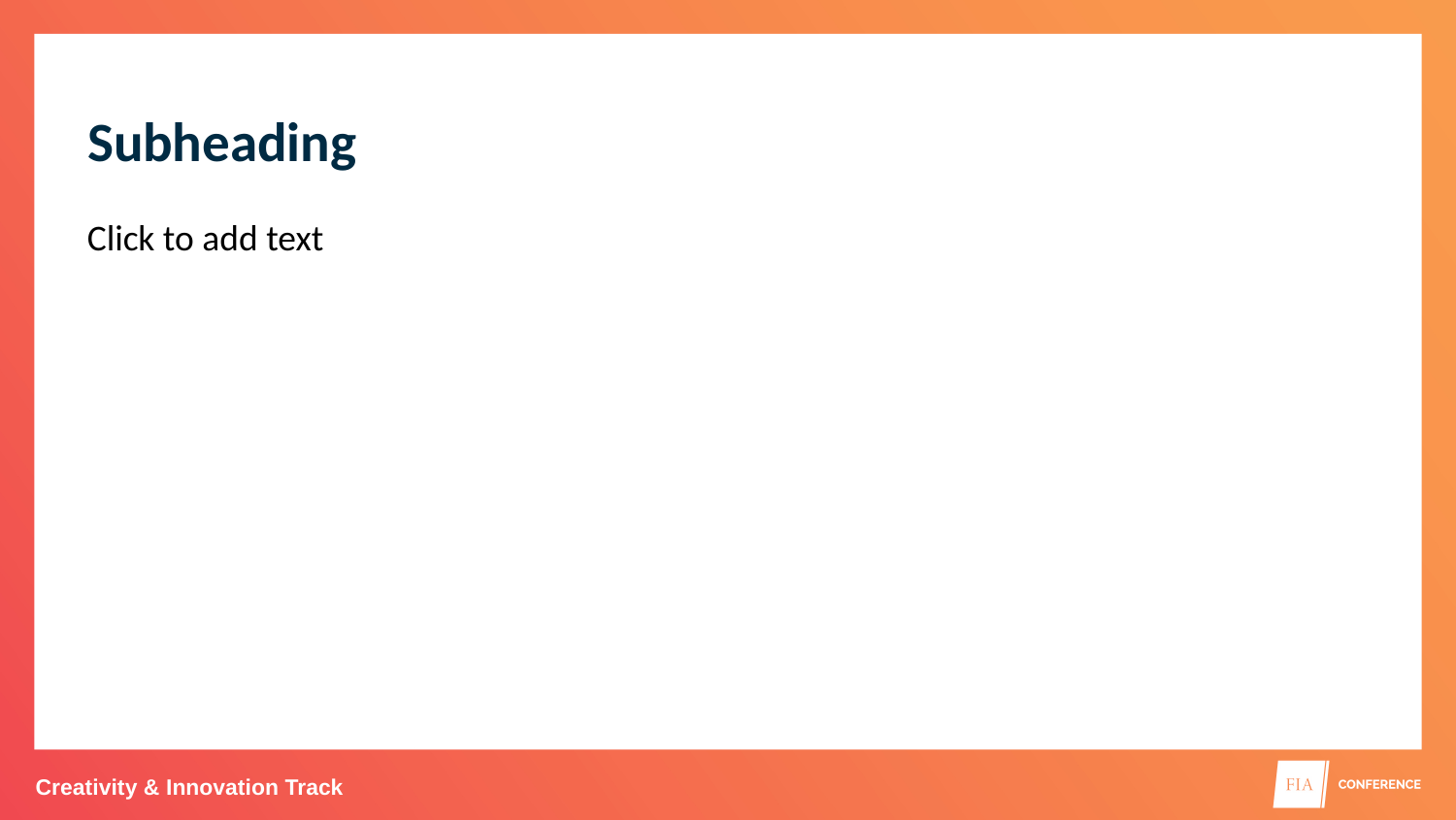

Subheading
Click to add text
Creativity & Innovation Track